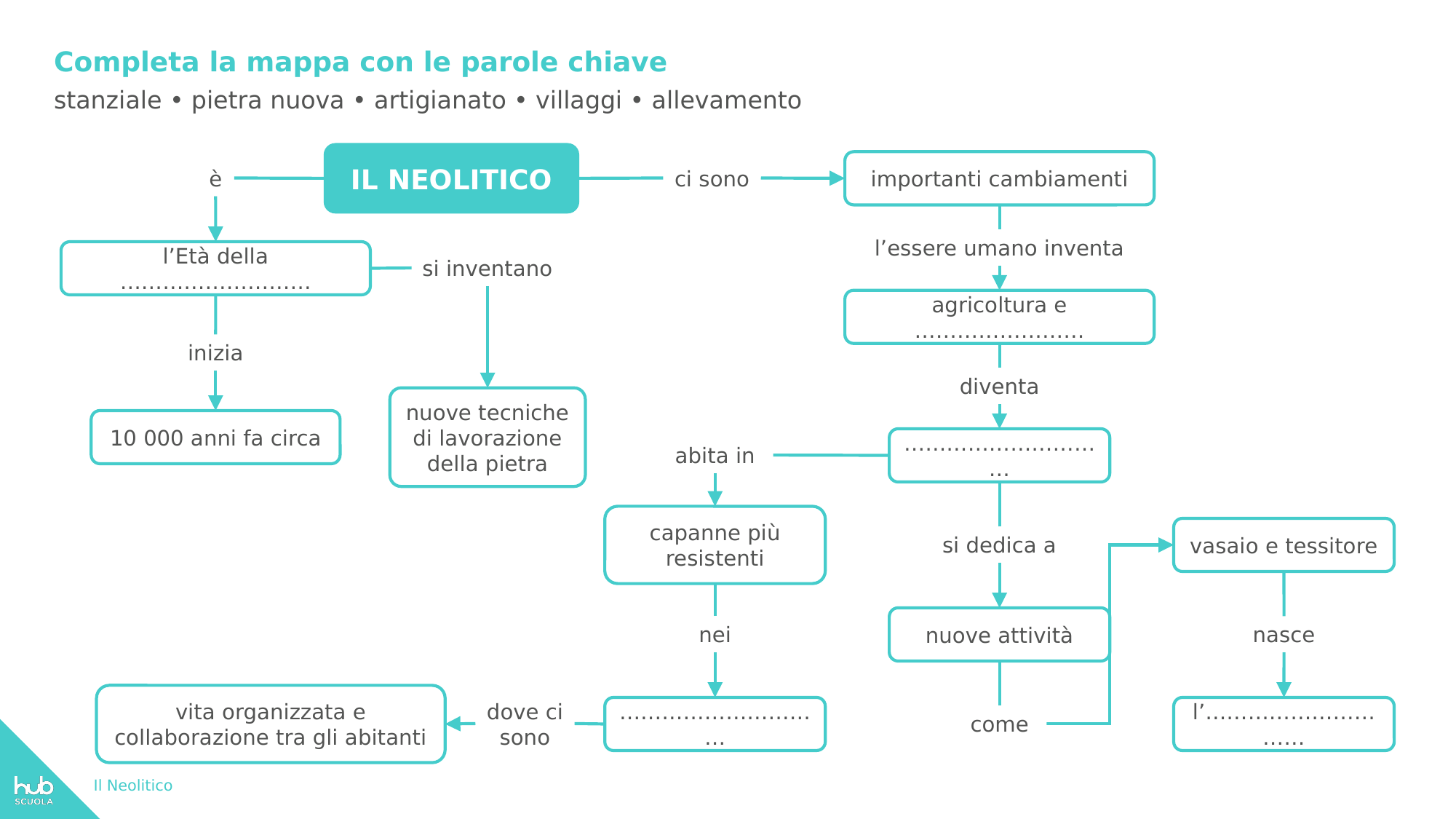

Completa la mappa con le parole chiave
stanziale • pietra nuova • artigianato • villaggi • allevamento
IL NEOLITICO
importanti cambiamenti
è
ci sono
l’essere umano inventa
l’Età della ………………………
si inventano
agricoltura e ……………………
inizia
diventa
nuove tecniche di lavorazione della pietra
10 000 anni fa circa
…………………………
abita in
capanne più resistenti
vasaio e tessitore
si dedica a
nuove attività
nei
nasce
vita organizzata e collaborazione tra gli abitanti
dove ci sono
…………………………
l’…………………………
come